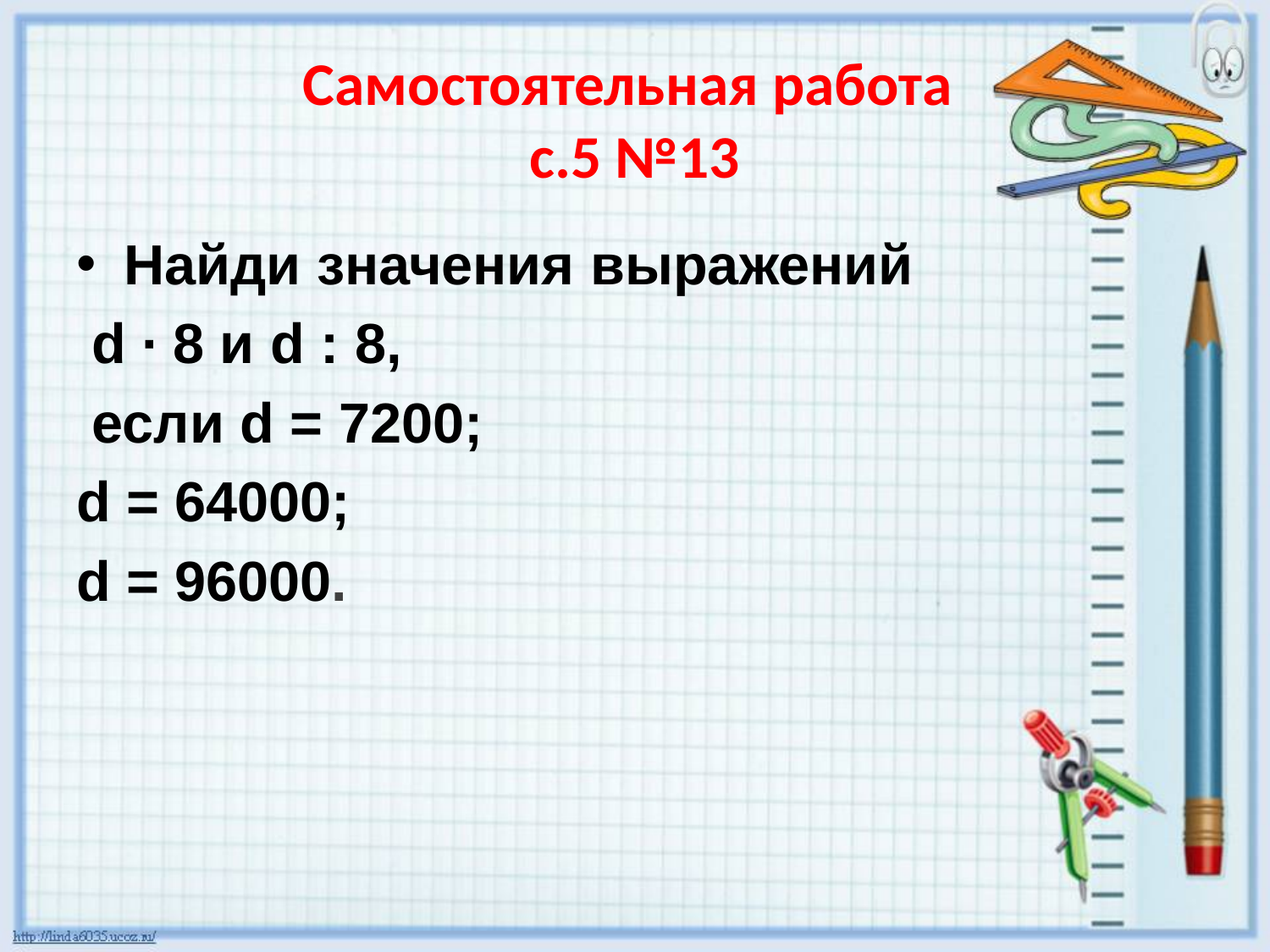

# Самостоятельная работа с.5 №13
Найди значения выражений
 d ∙ 8 и d : 8,
 если d = 7200;
d = 64000;
d = 96000.